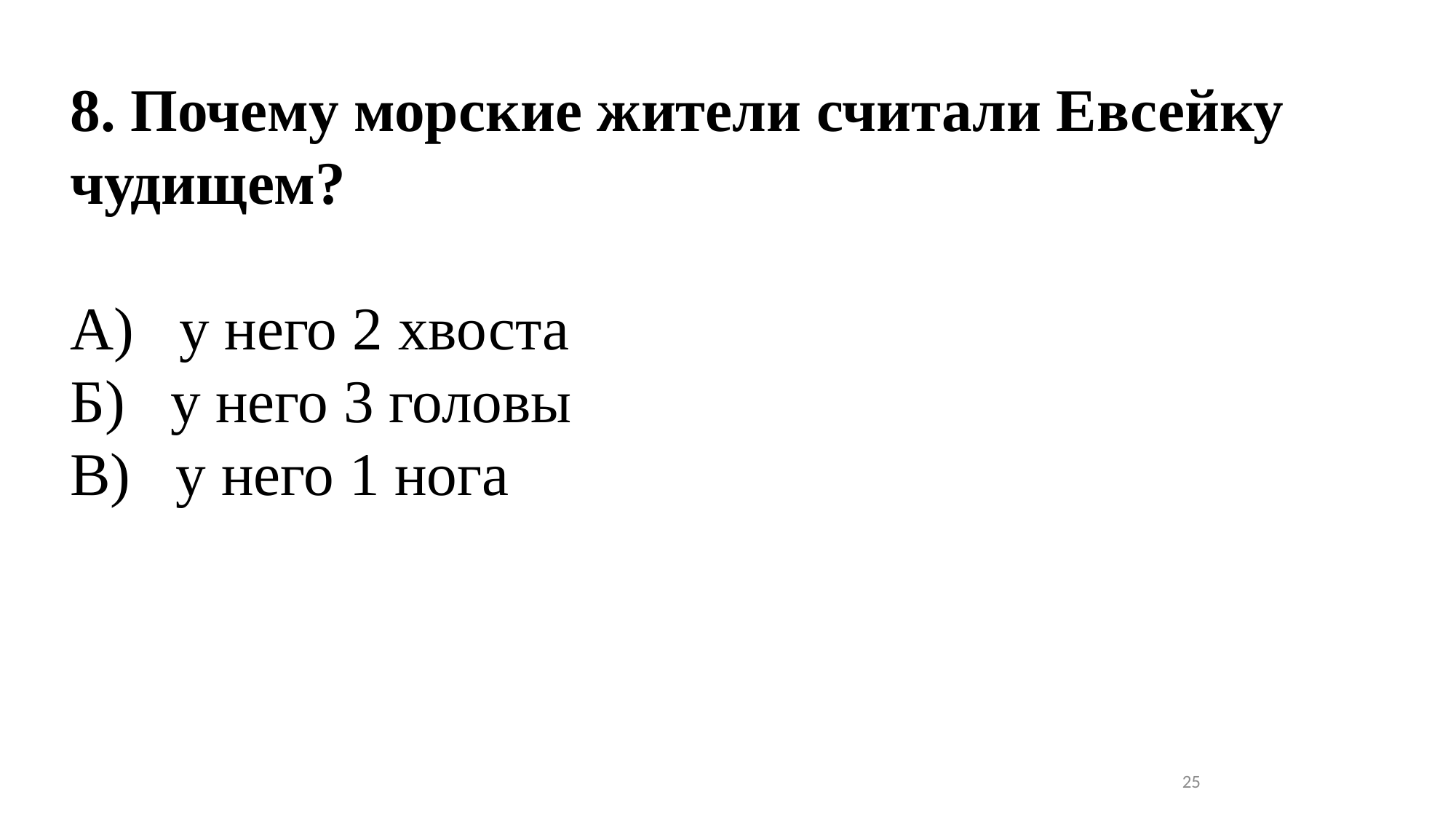

8. Почему морские жители считали Евсейку чудищем?

А)   у него 2 хвоста
Б)   у него 3 головы
В)   у него 1 нога

25